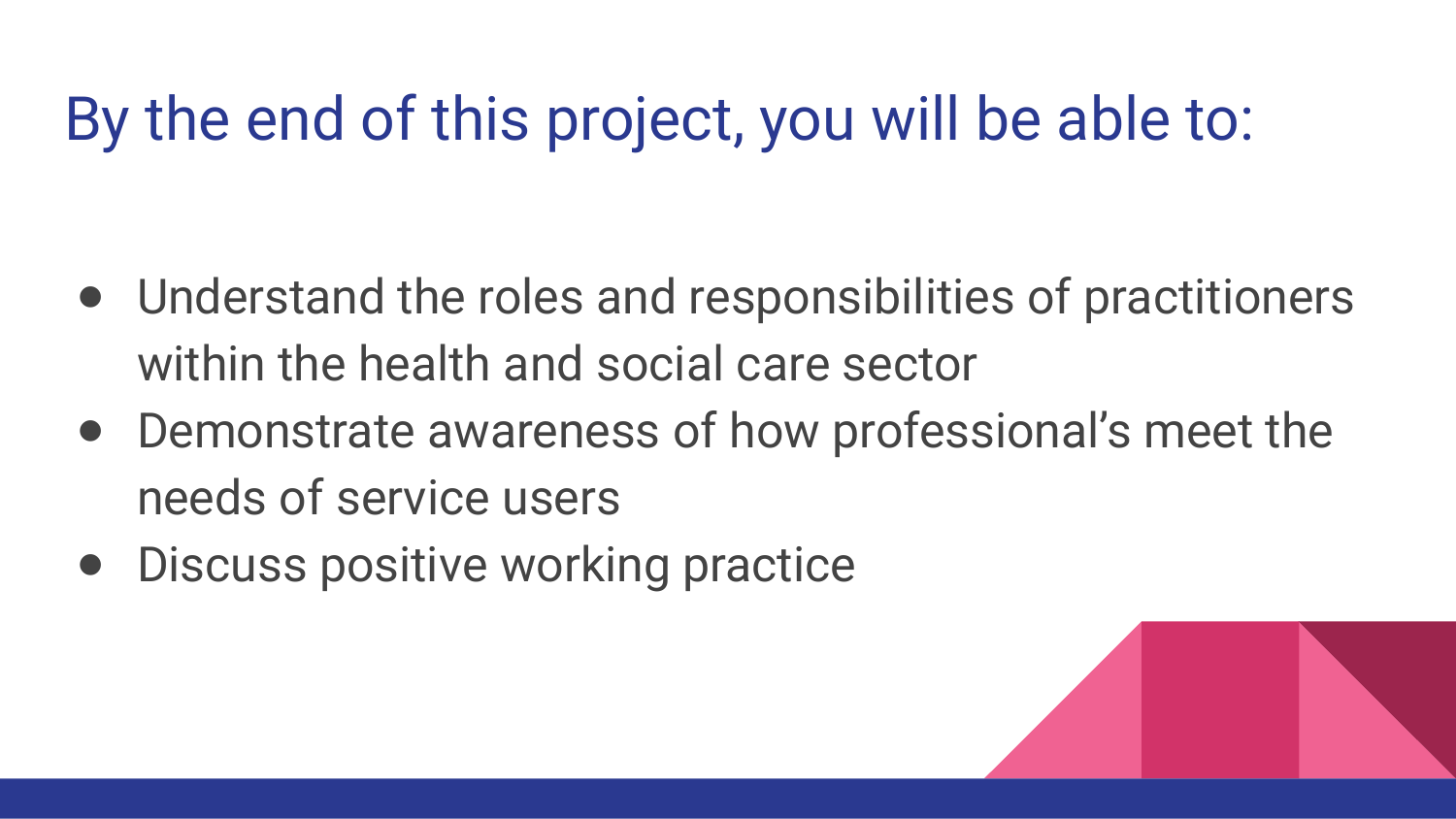

# By the end of this project, you will be able to:
Understand the roles and responsibilities of practitioners within the health and social care sector
Demonstrate awareness of how professional’s meet the needs of service users
Discuss positive working practice